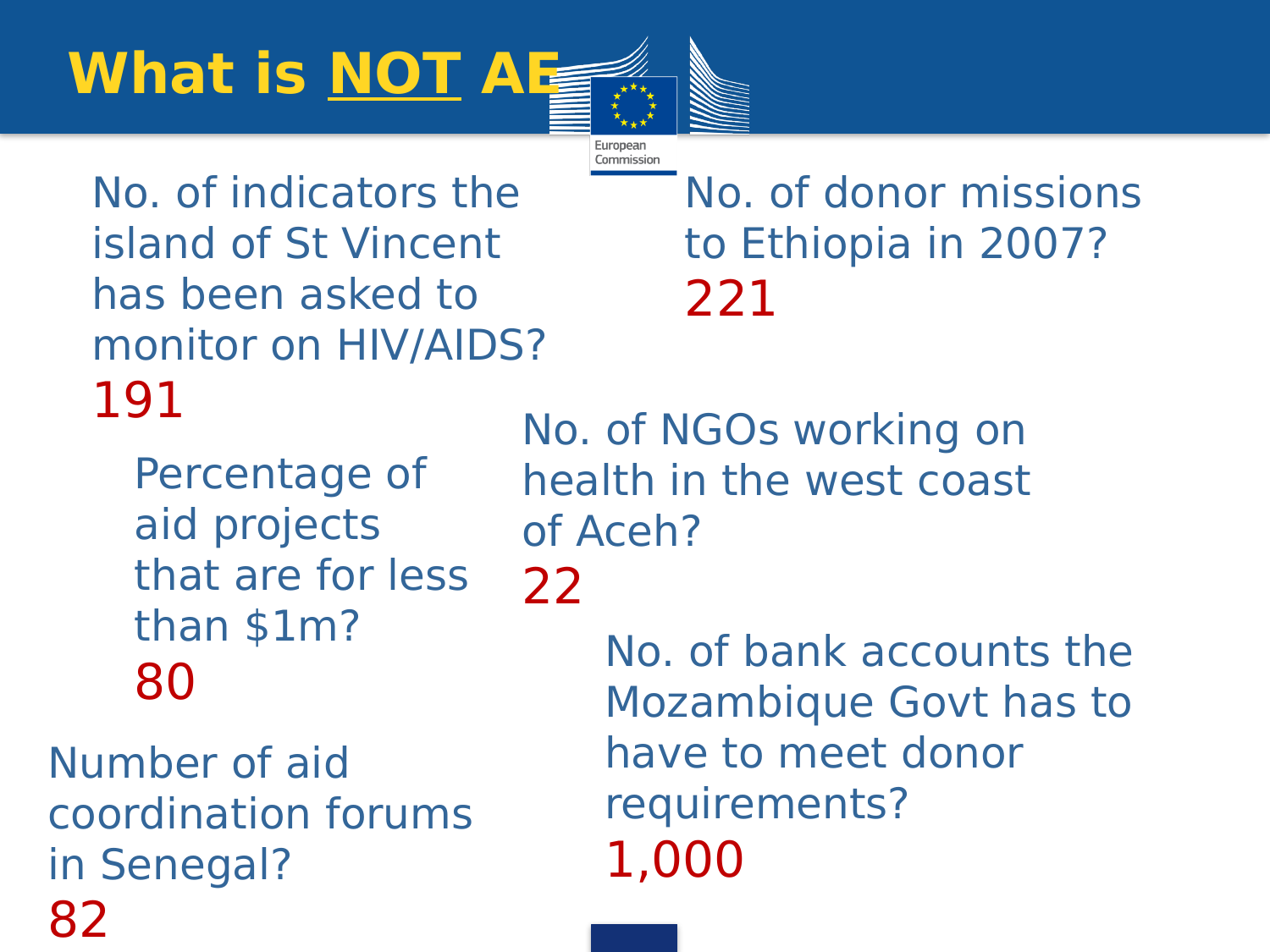

What is NOT AE
No. of indicators the island of St Vincent has been asked to monitor on HIV/AIDS?
191
No. of donor missions to Ethiopia in 2007?
221
No. of NGOs working on health in the west coast of Aceh?
22
Percentage of aid projects that are for less than $1m?
80
No. of bank accounts the Mozambique Govt has to have to meet donor requirements?
1,000
Number of aid coordination forums in Senegal?
82